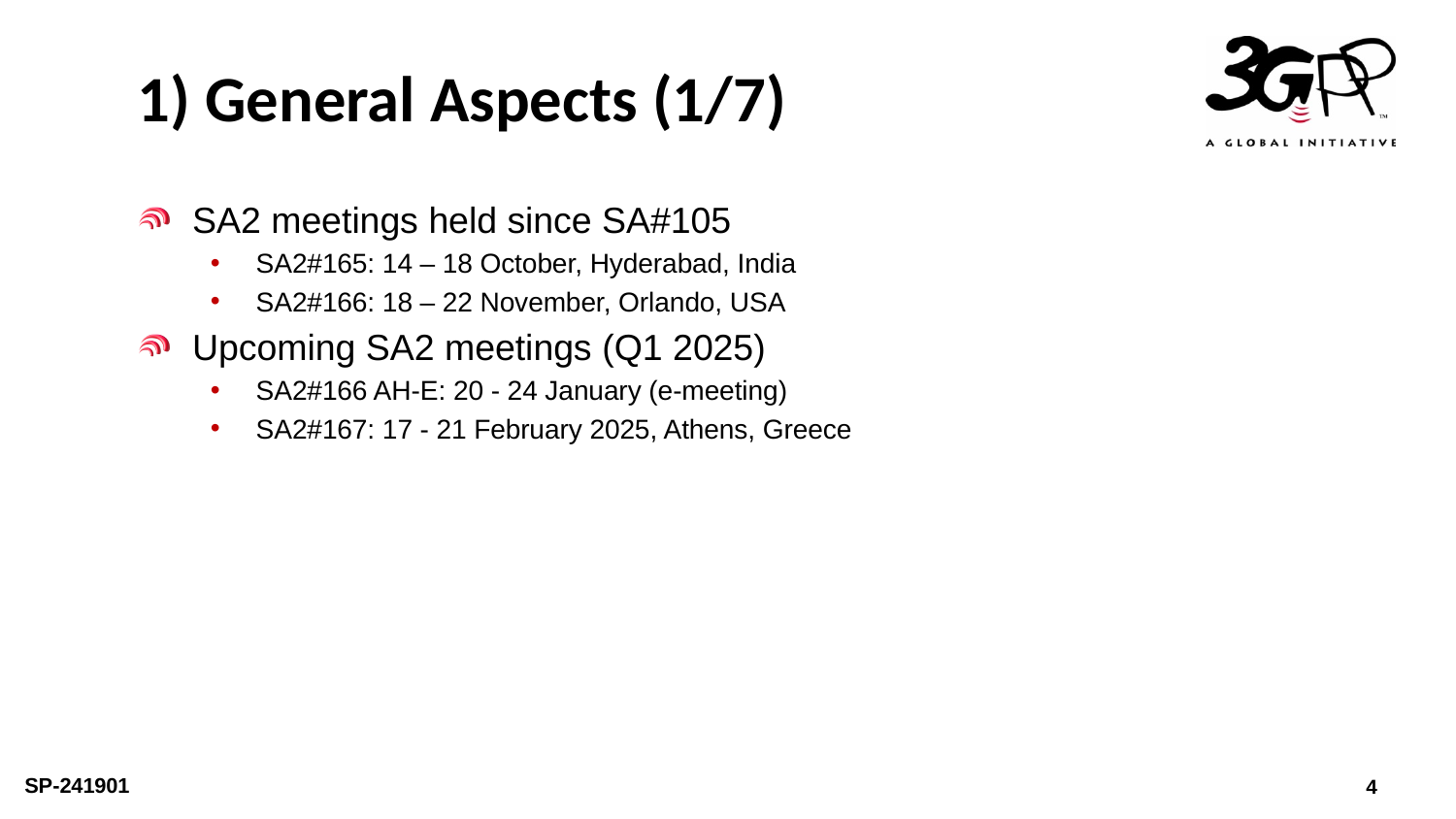

# 1) General Aspects (1/7)
SA2 meetings held since SA#105
SA2#165: 14 – 18 October, Hyderabad, India
SA2#166: 18 – 22 November, Orlando, USA
Upcoming SA2 meetings (Q1 2025)
SA2#166 AH-E: 20 - 24 January (e-meeting)
SA2#167: 17 - 21 February 2025, Athens, Greece